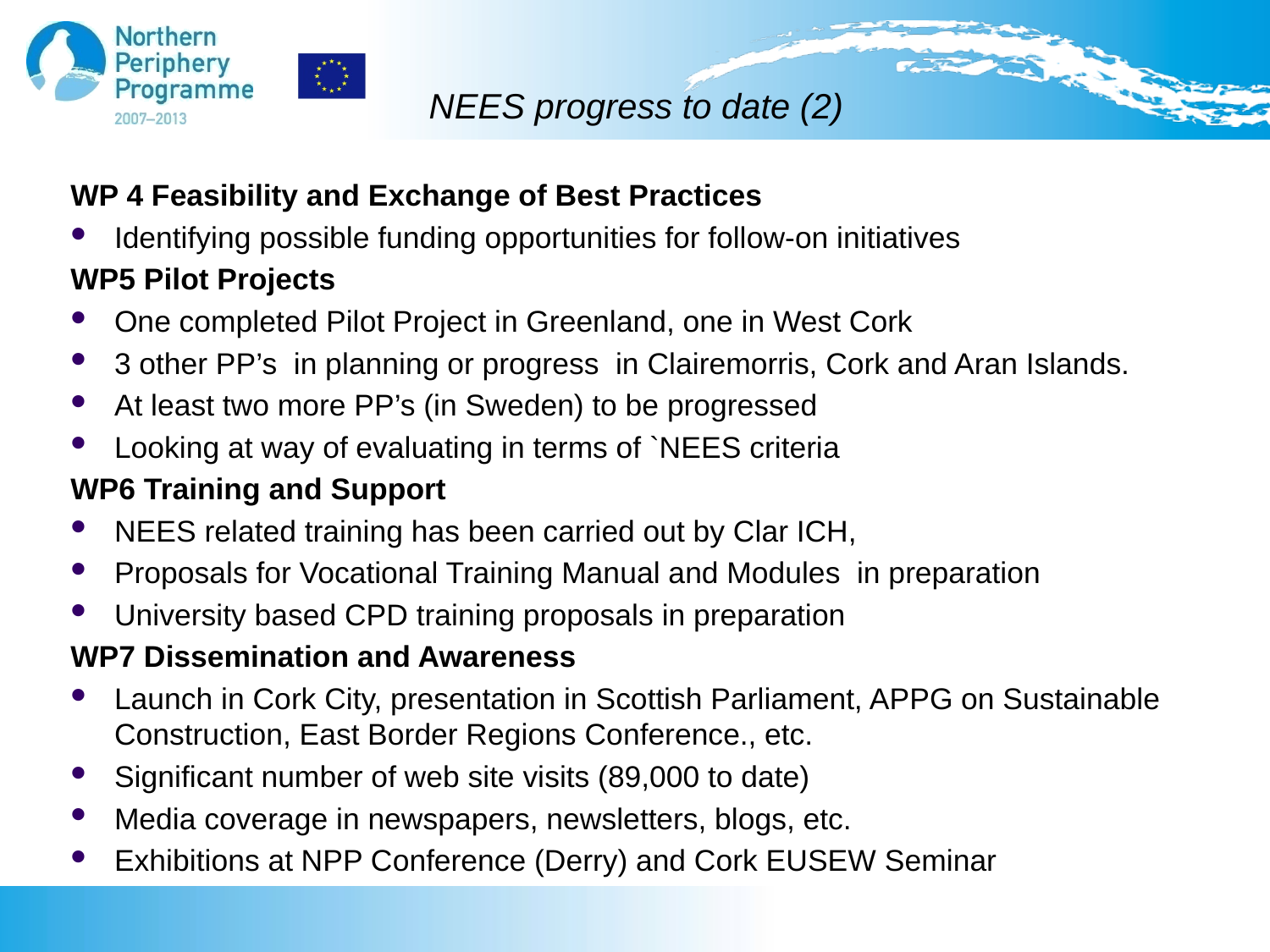

# NEES progress to date (2)
WP 4 Feasibility and Exchange of Best Practices
Identifying possible funding opportunities for follow-on initiatives
WP5 Pilot Projects
One completed Pilot Project in Greenland, one in West Cork
3 other PP’s  in planning or progress  in Clairemorris, Cork and Aran Islands.
At least two more PP’s (in Sweden) to be progressed
Looking at way of evaluating in terms of `NEES criteria
WP6 Training and Support
NEES related training has been carried out by Clar ICH,
Proposals for Vocational Training Manual and Modules  in preparation
University based CPD training proposals in preparation
WP7 Dissemination and Awareness
Launch in Cork City, presentation in Scottish Parliament, APPG on Sustainable Construction, East Border Regions Conference., etc.
Significant number of web site visits (89,000 to date)
Media coverage in newspapers, newsletters, blogs, etc.
Exhibitions at NPP Conference (Derry) and Cork EUSEW Seminar